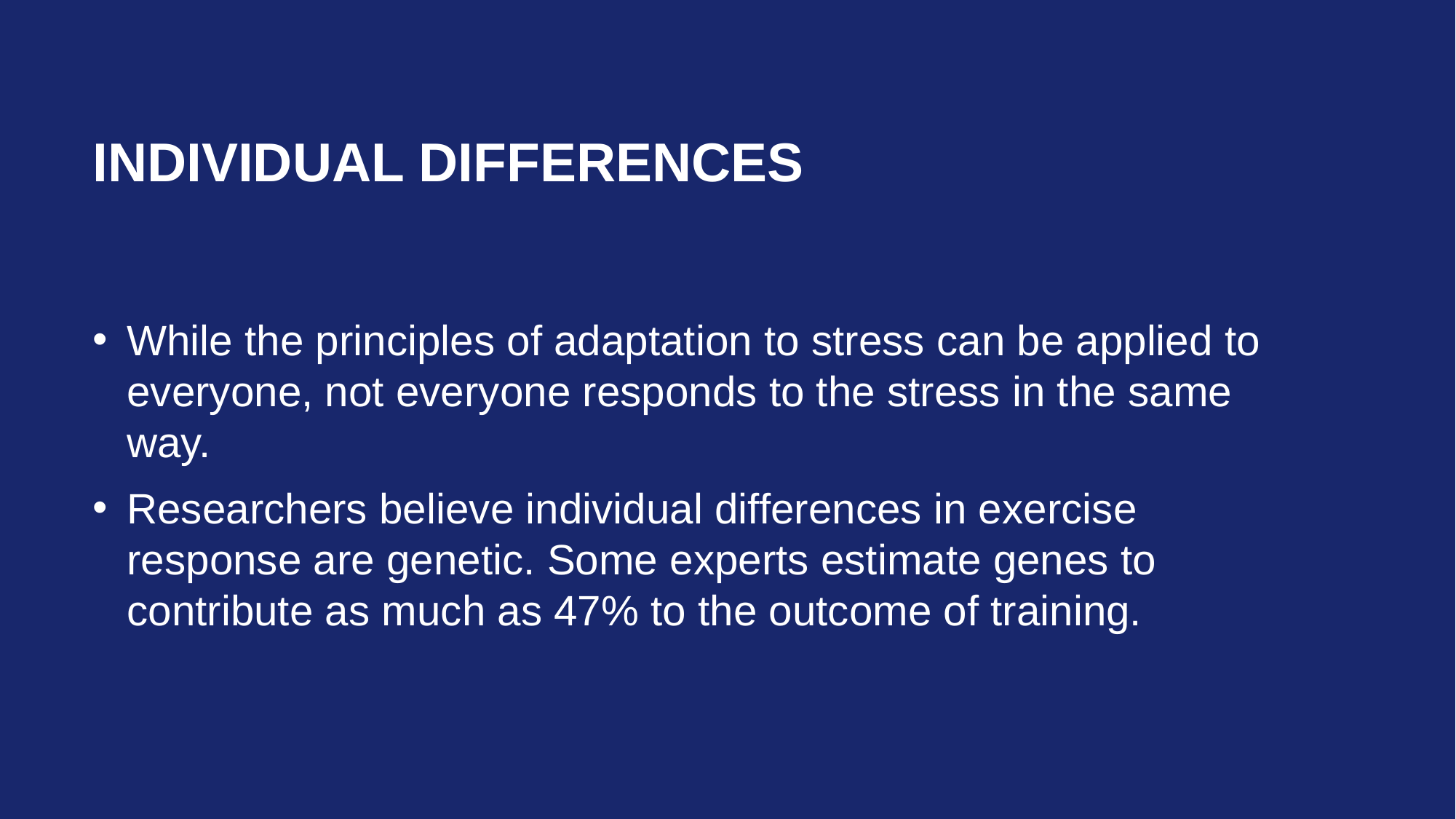

# Individual Differences
While the principles of adaptation to stress can be applied to everyone, not everyone responds to the stress in the same way.
Researchers believe individual differences in exercise response are genetic. Some experts estimate genes to contribute as much as 47% to the outcome of training.